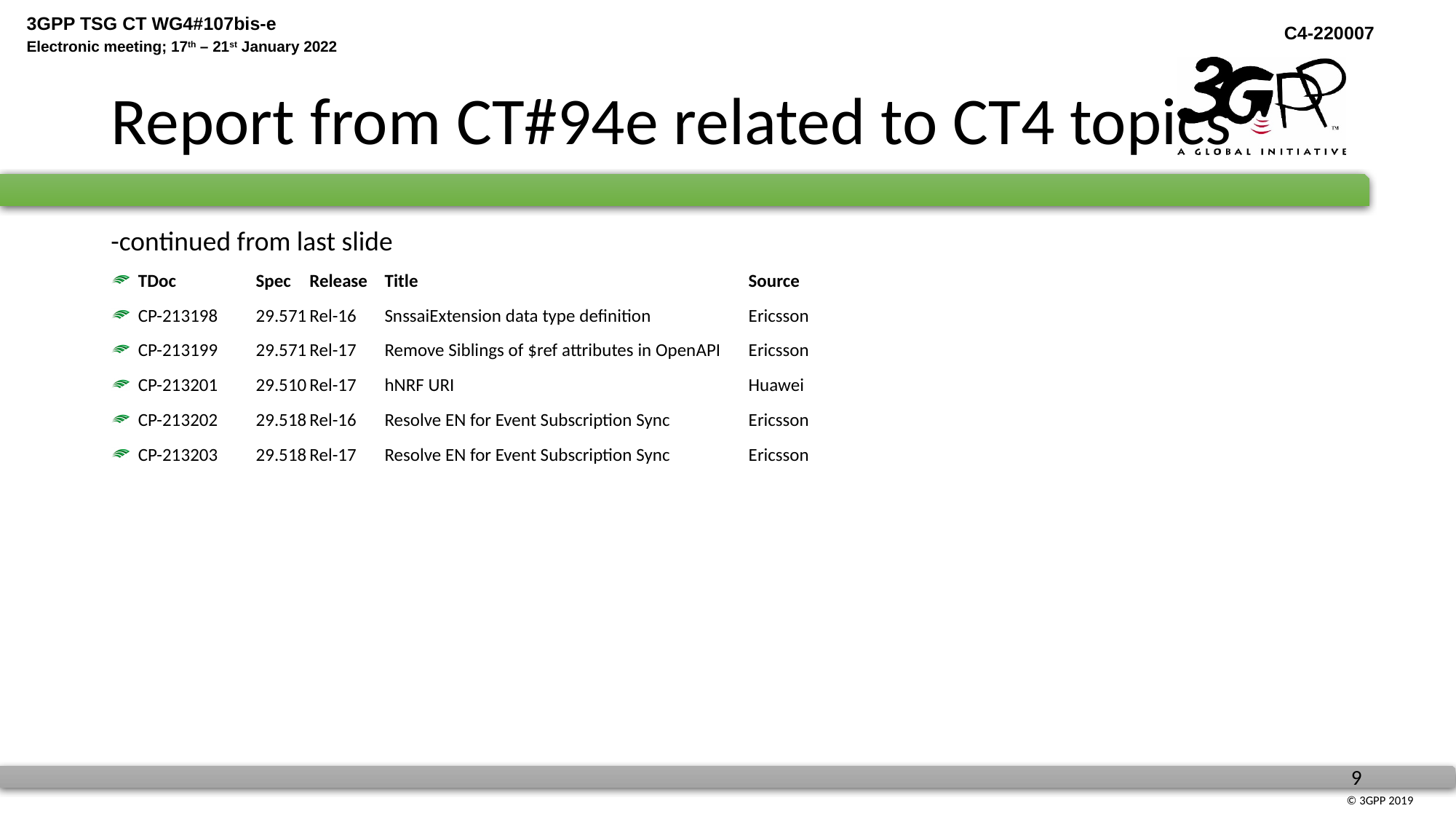

# Report from CT#94e related to CT4 topics
-continued from last slide
TDoc	Spec	Release	Title	Source
CP-213198	29.571	Rel-16	SnssaiExtension data type definition	Ericsson
CP-213199	29.571	Rel-17	Remove Siblings of $ref attributes in OpenAPI	Ericsson
CP-213201	29.510	Rel-17	hNRF URI	Huawei
CP-213202	29.518	Rel-16	Resolve EN for Event Subscription Sync	Ericsson
CP-213203	29.518	Rel-17	Resolve EN for Event Subscription Sync	Ericsson